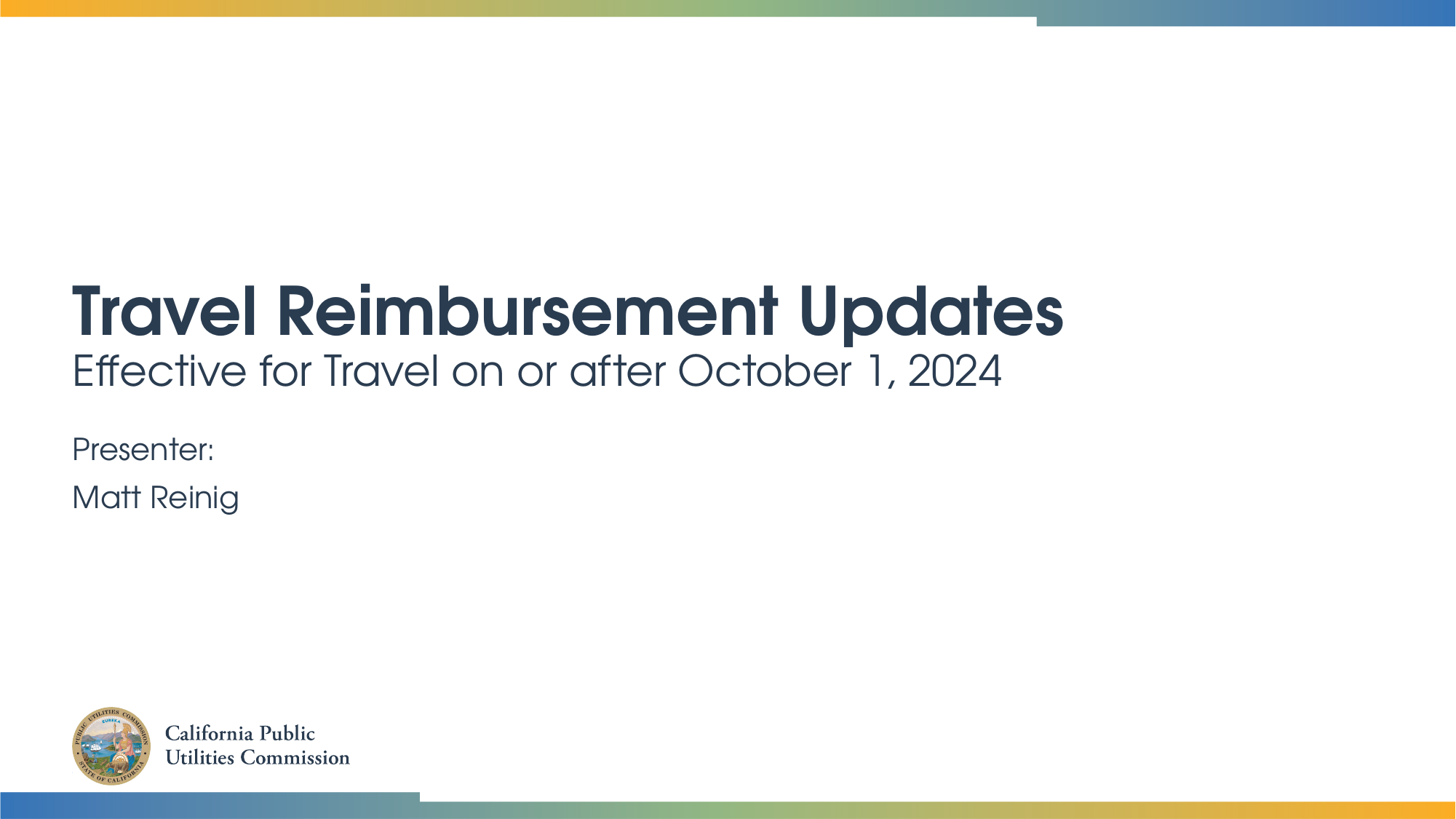

# Travel Reimbursement Updates Effective for Travel on or after October 1, 2024
Presenter:
Matt Reinig